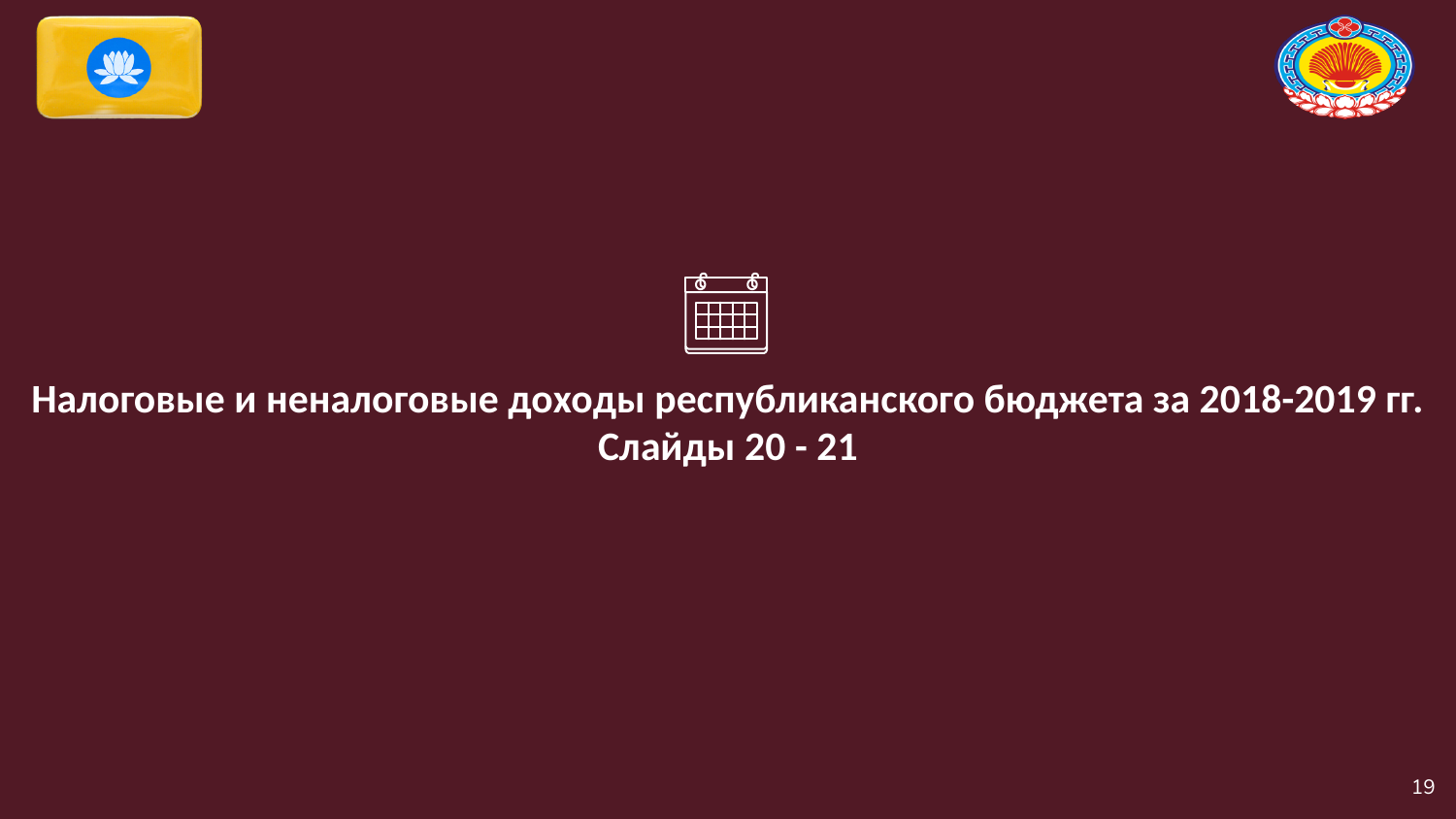

Налоговые и неналоговые доходы республиканского бюджета за 2018-2019 гг.
Слайды 20 - 21
19